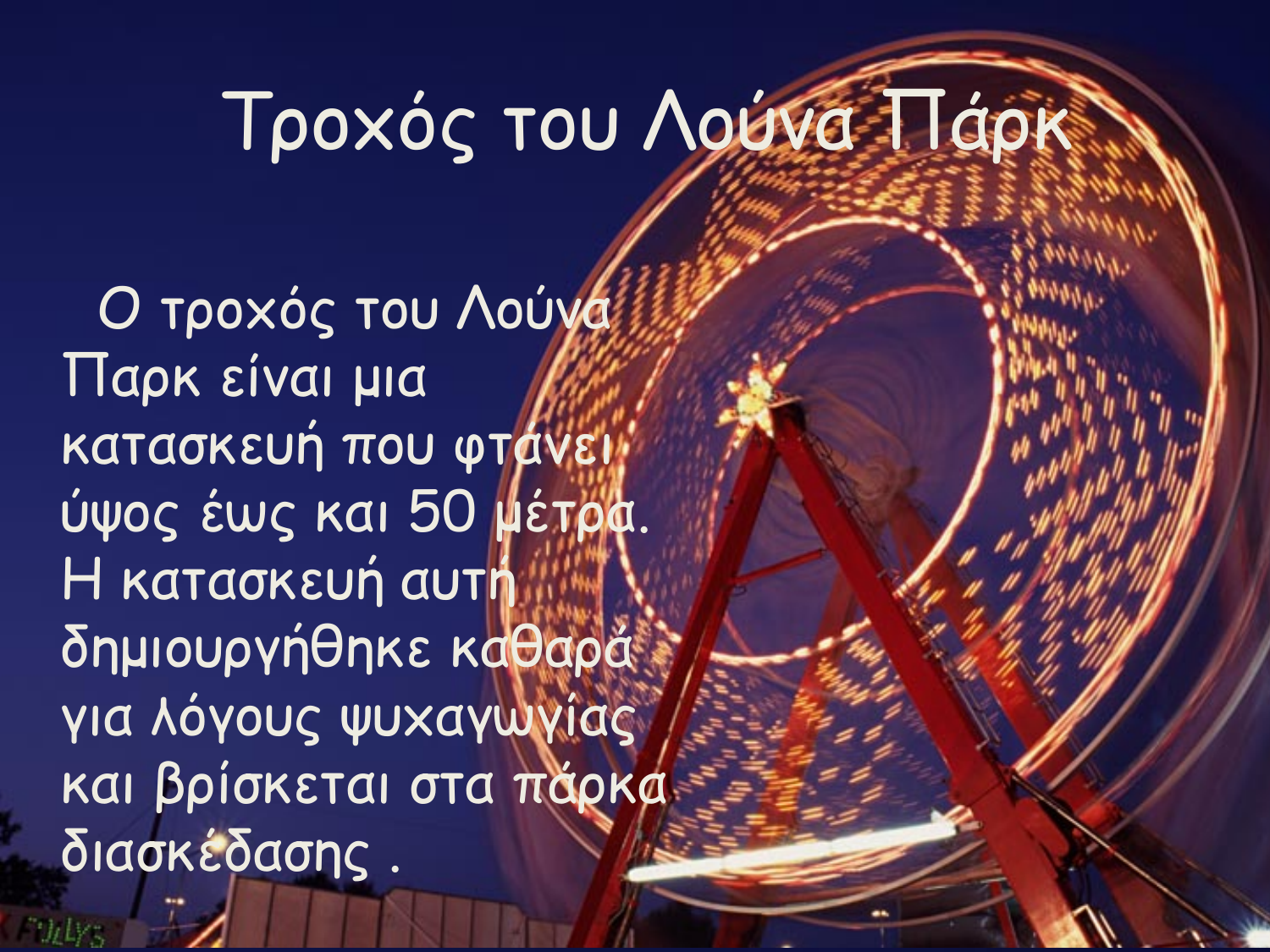

# Τροχός του Λούνα Πάρκ

     Ο τροχός του Λούνα Παρκ είναι μια κατασκευή που φτάνει ύψος έως και 50 μέτρα.  Η κατασκευή αυτή δημιουργήθηκε καθαρά για λόγους ψυχαγωγίας και βρίσκεται στα πάρκα διασκέδασης .